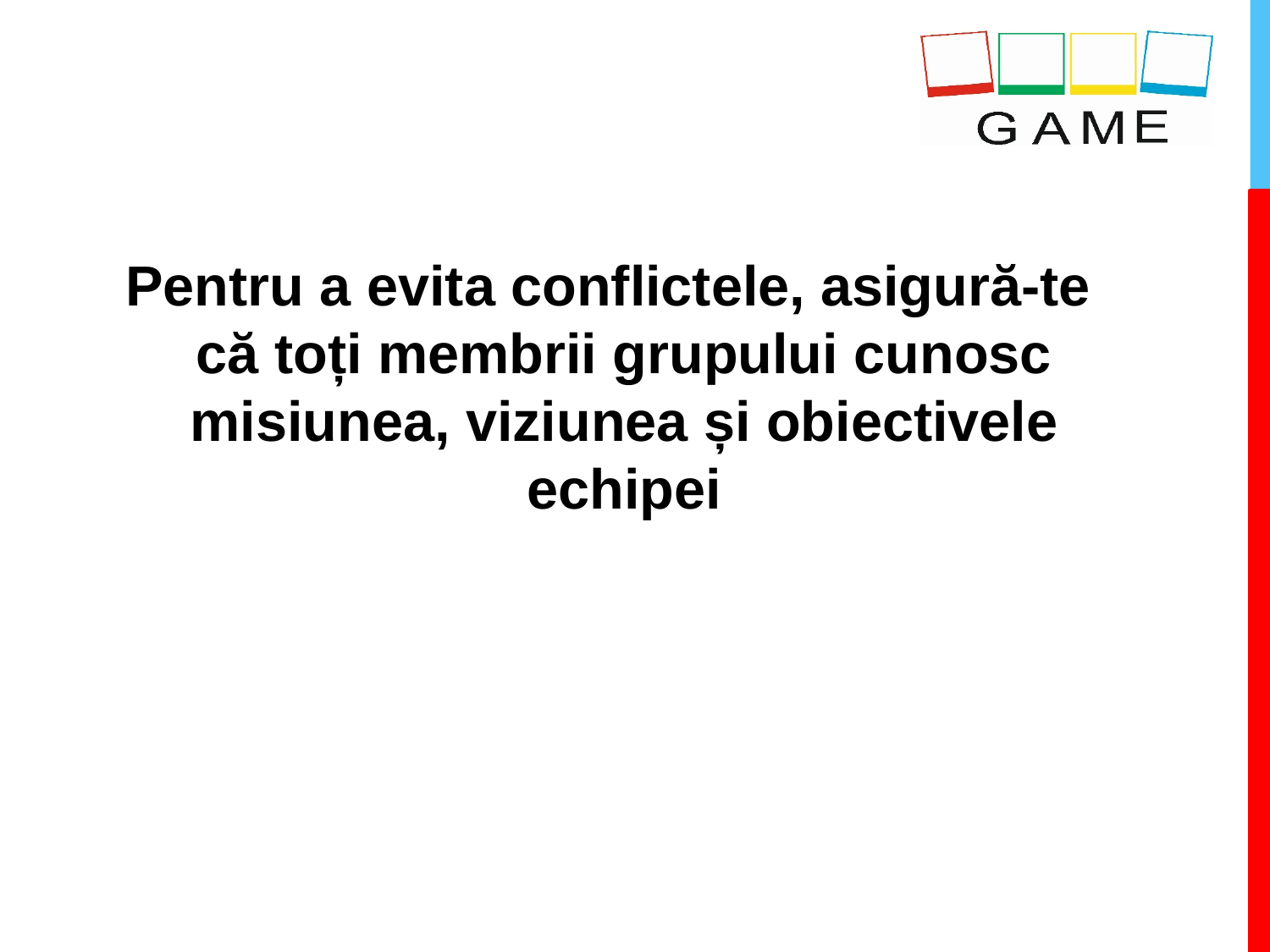

Pentru a evita conflictele, asigură-te că toți membrii grupului cunosc misiunea, viziunea și obiectivele echipei